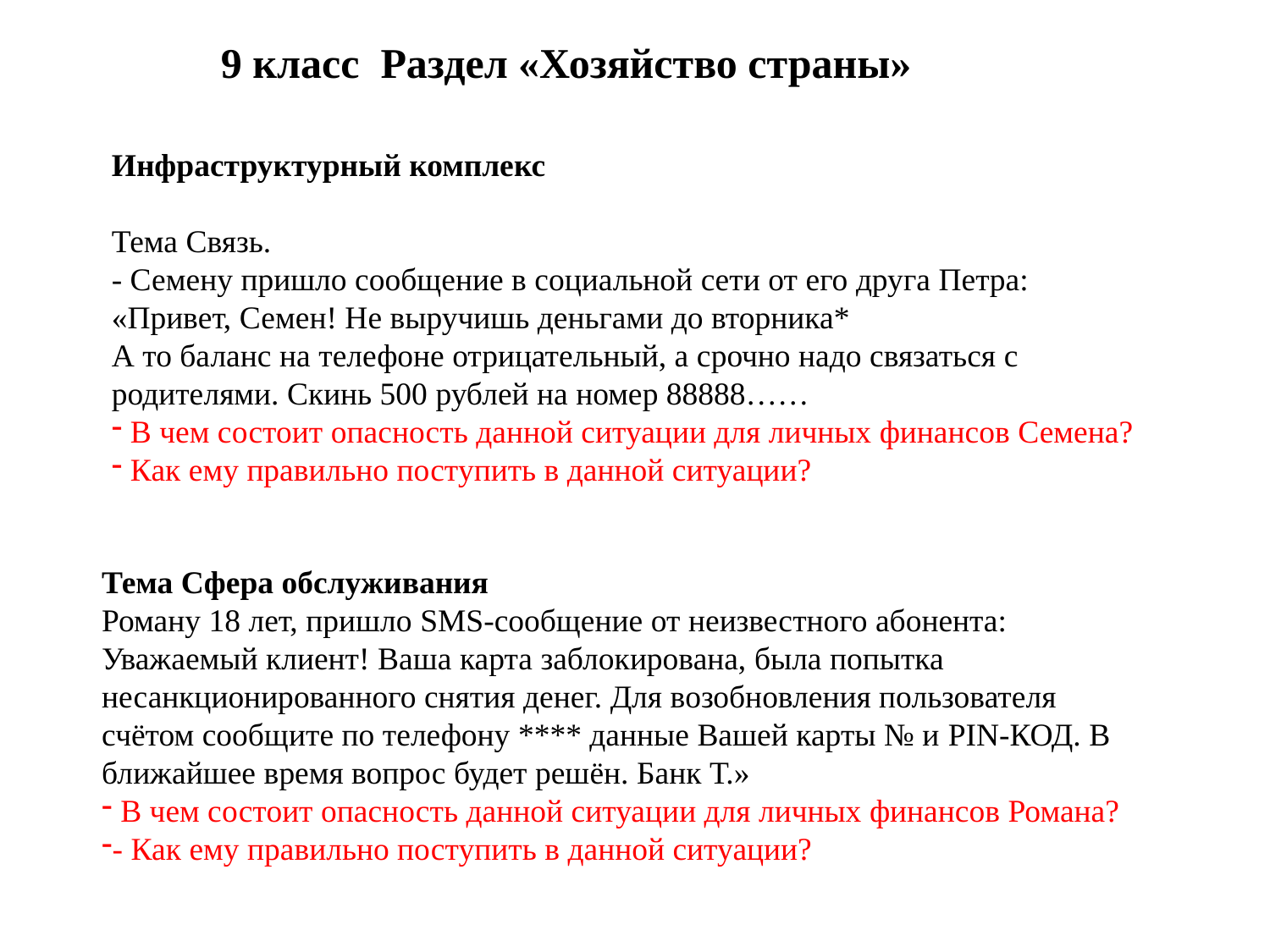

9 класс  Раздел «Хозяйство страны»
Инфраструктурный комплекс

Тема Связь.
- Семену пришло сообщение в социальной сети от его друга Петра: «Привет, Семен! Не выручишь деньгами до вторника*
А то баланс на телефоне отрицательный, а срочно надо связаться с родителями. Скинь 500 рублей на номер 88888……
 В чем состоит опасность данной ситуации для личных финансов Семена?
 Как ему правильно поступить в данной ситуации?

Тема Сфера обслуживания
Роману 18 лет, пришло SMS-сообщение от неизвестного абонента: Уважаемый клиент! Ваша карта заблокирована, была попытка несанкционированного снятия денег. Для возобновления пользователя счётом сообщите по телефону **** данные Вашей карты № и PIN-КОД. В ближайшее время вопрос будет решён. Банк Т.»
 В чем состоит опасность данной ситуации для личных финансов Романа?
- Как ему правильно поступить в данной ситуации?